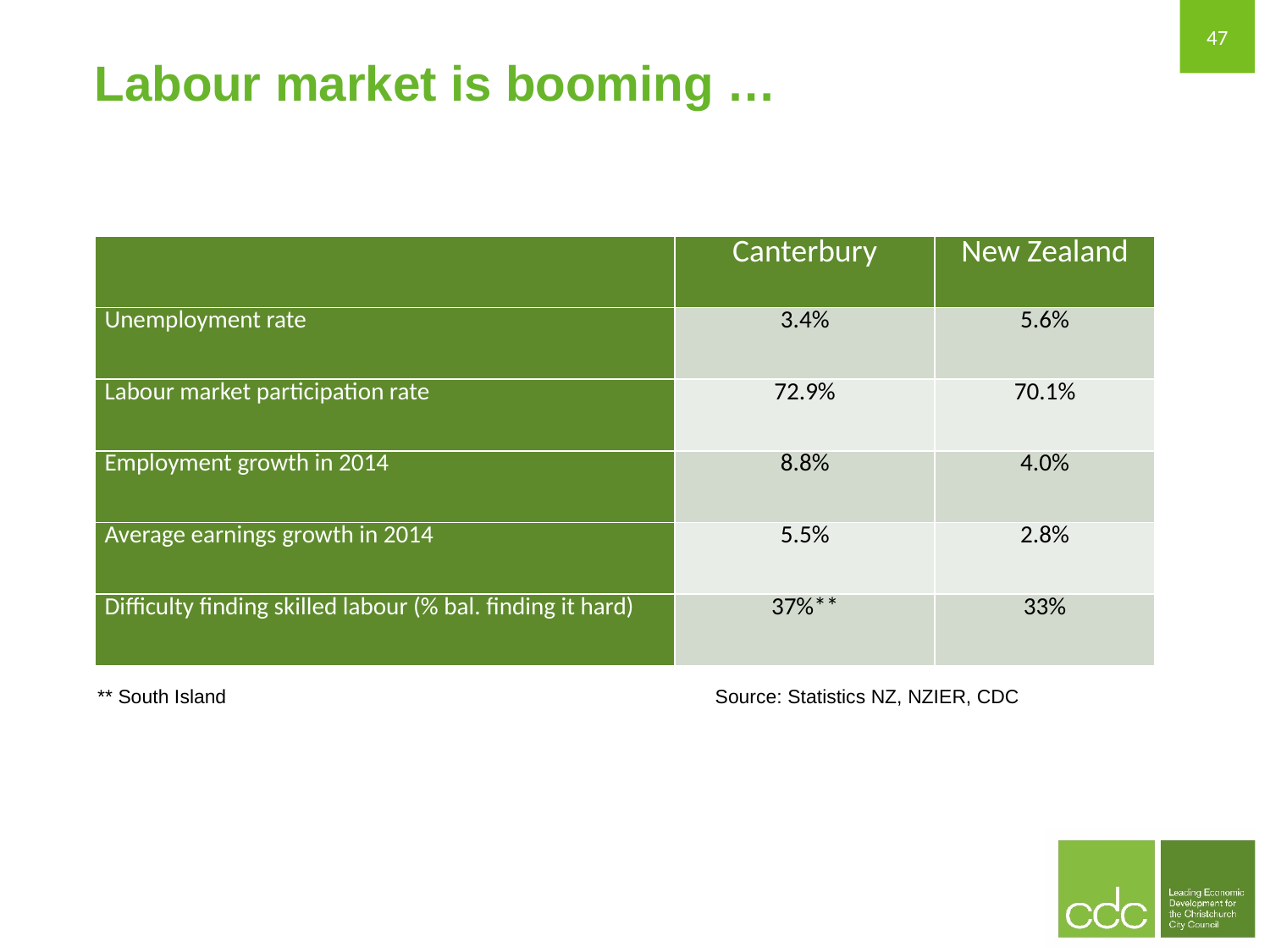

Labour market is booming …
|  | Canterbury | New Zealand |
| --- | --- | --- |
| Unemployment rate | 3.4% | 5.6% |
| Labour market participation rate | 72.9% | 70.1% |
| Employment growth in 2014 | 8.8% | 4.0% |
| Average earnings growth in 2014 | 5.5% | 2.8% |
| Difficulty finding skilled labour (% bal. finding it hard) | 37%\*\* | 33% |
** South Island      			                    Source: Statistics NZ, NZIER, CDC